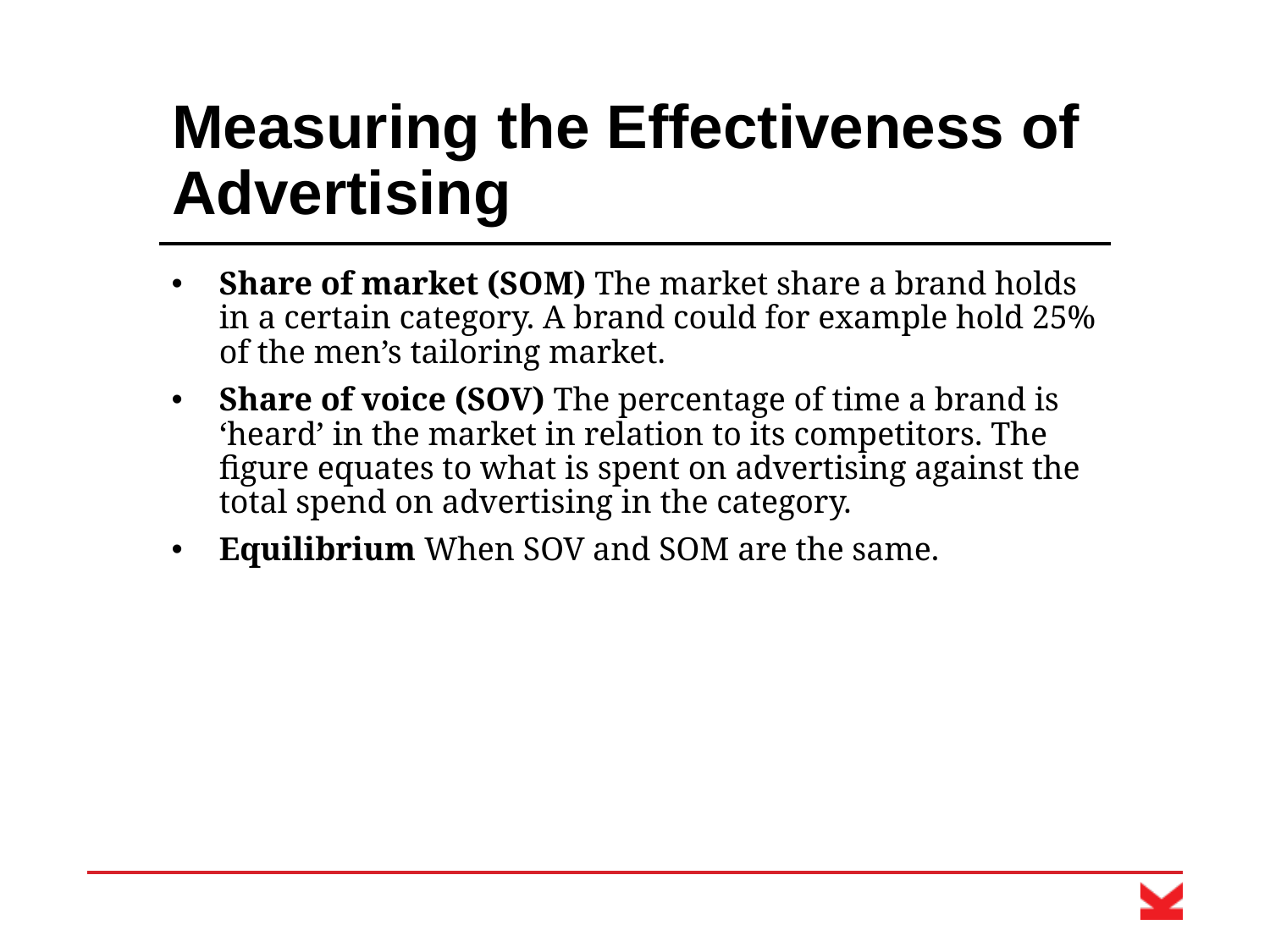

# Measuring the Effectiveness of Advertising
Share of market (SOM) The market share a brand holds in a certain category. A brand could for example hold 25% of the men’s tailoring market.
Share of voice (SOV) The percentage of time a brand is ‘heard’ in the market in relation to its competitors. The figure equates to what is spent on advertising against the total spend on advertising in the category.
Equilibrium When SOV and SOM are the same.